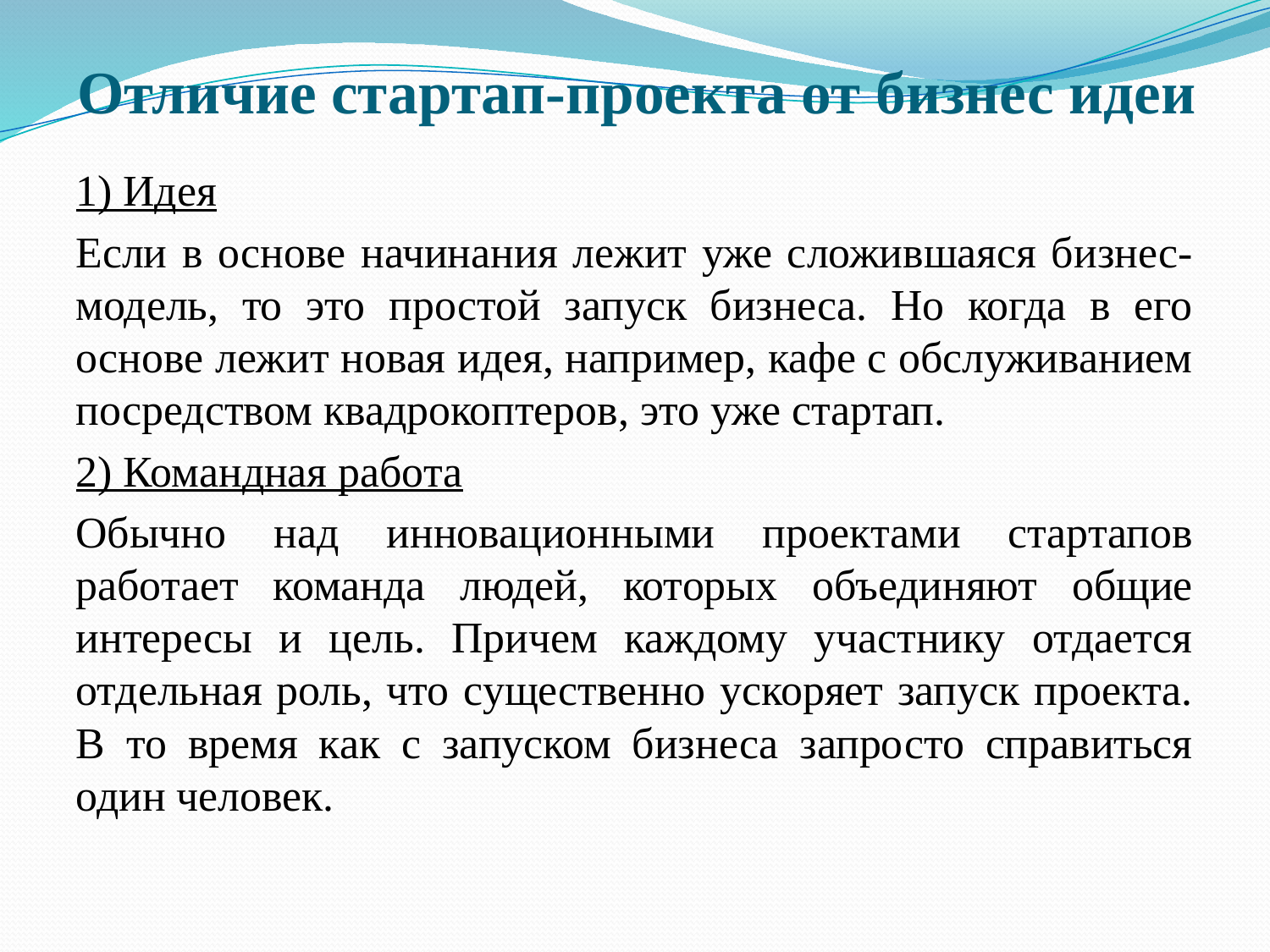

# Отличие стартап-проекта от бизнес идеи
1) Идея
Если в основе начинания лежит уже сложившаяся бизнес-модель, то это простой запуск бизнеса. Но когда в его основе лежит новая идея, например, кафе с обслуживанием посредством квадрокоптеров, это уже стартап.
2) Командная работа
Обычно над инновационными проектами стартапов работает команда людей, которых объединяют общие интересы и цель. Причем каждому участнику отдается отдельная роль, что существенно ускоряет запуск проекта. В то время как с запуском бизнеса запросто справиться один человек.